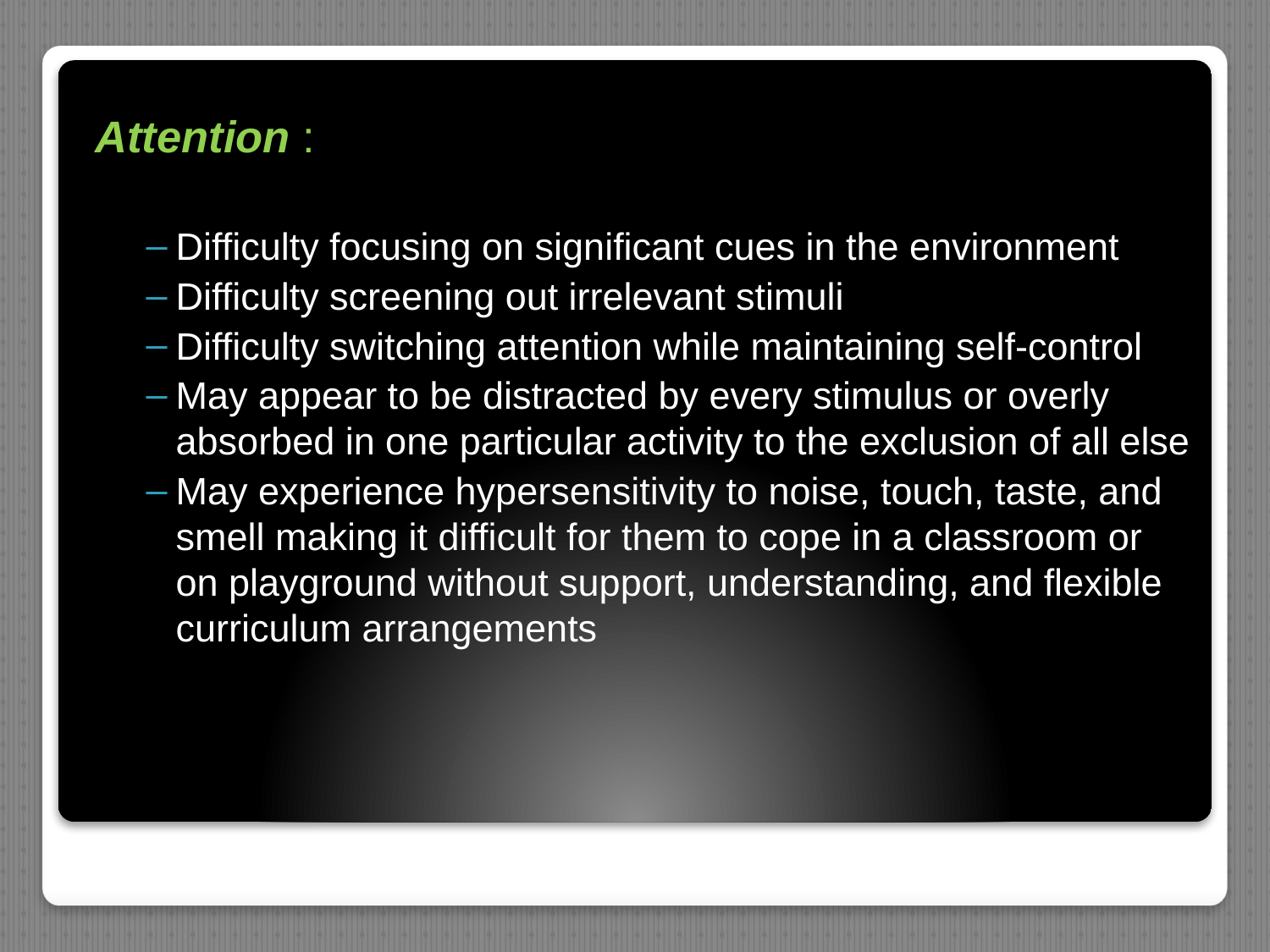

Attention :

Difficulty focusing on significant cues in the environment
Difficulty screening out irrelevant stimuli
Difficulty switching attention while maintaining self-control
May appear to be distracted by every stimulus or overly absorbed in one particular activity to the exclusion of all else
May experience hypersensitivity to noise, touch, taste, and smell making it difficult for them to cope in a classroom or on playground without support, understanding, and flexible curriculum arrangements